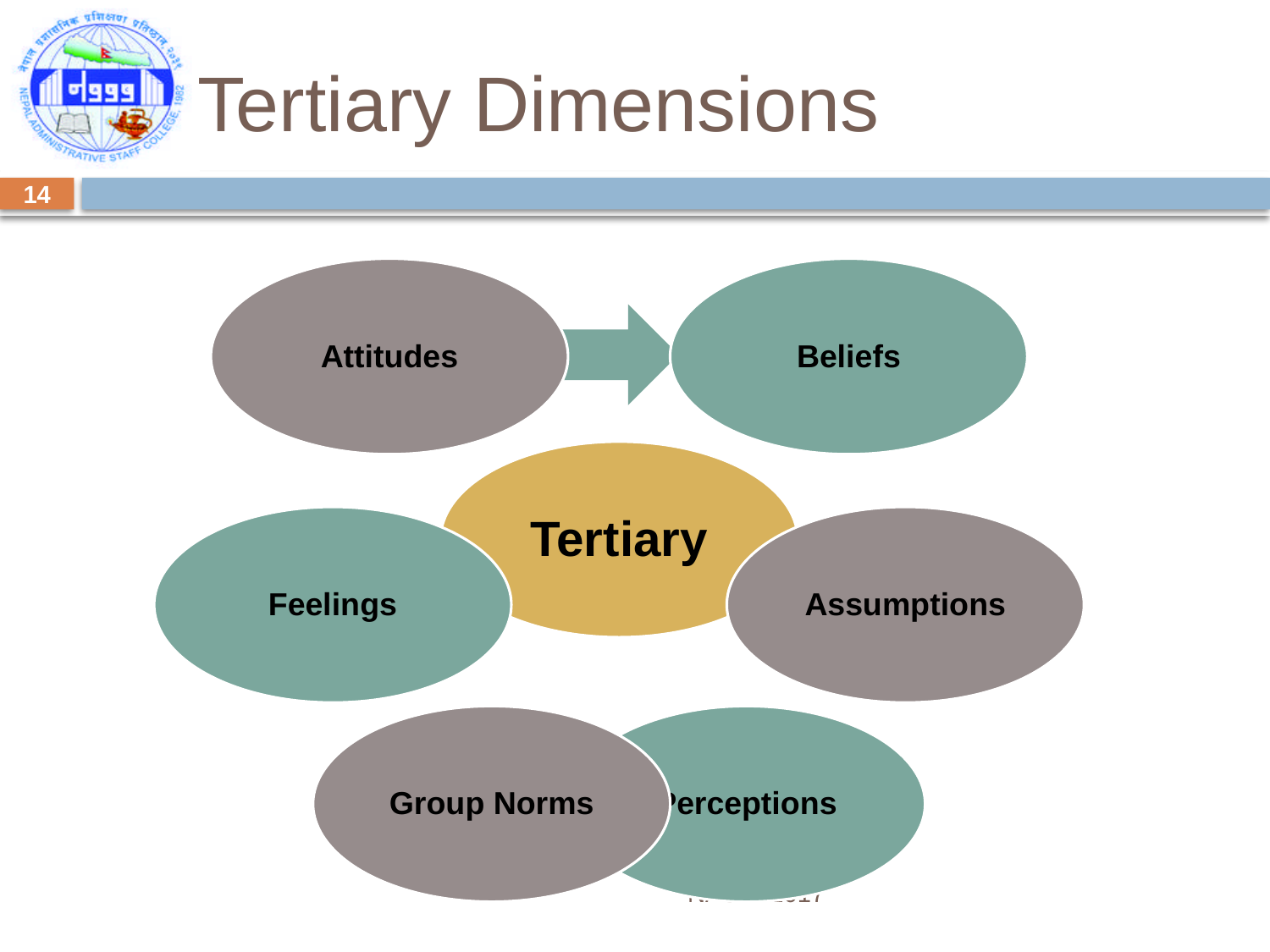

# Tertiary Dimensions
Tertiary
Beliefs
Assumptions
Perceptions
Attitudes
Feelings
Group Norms
14
NASC  2017